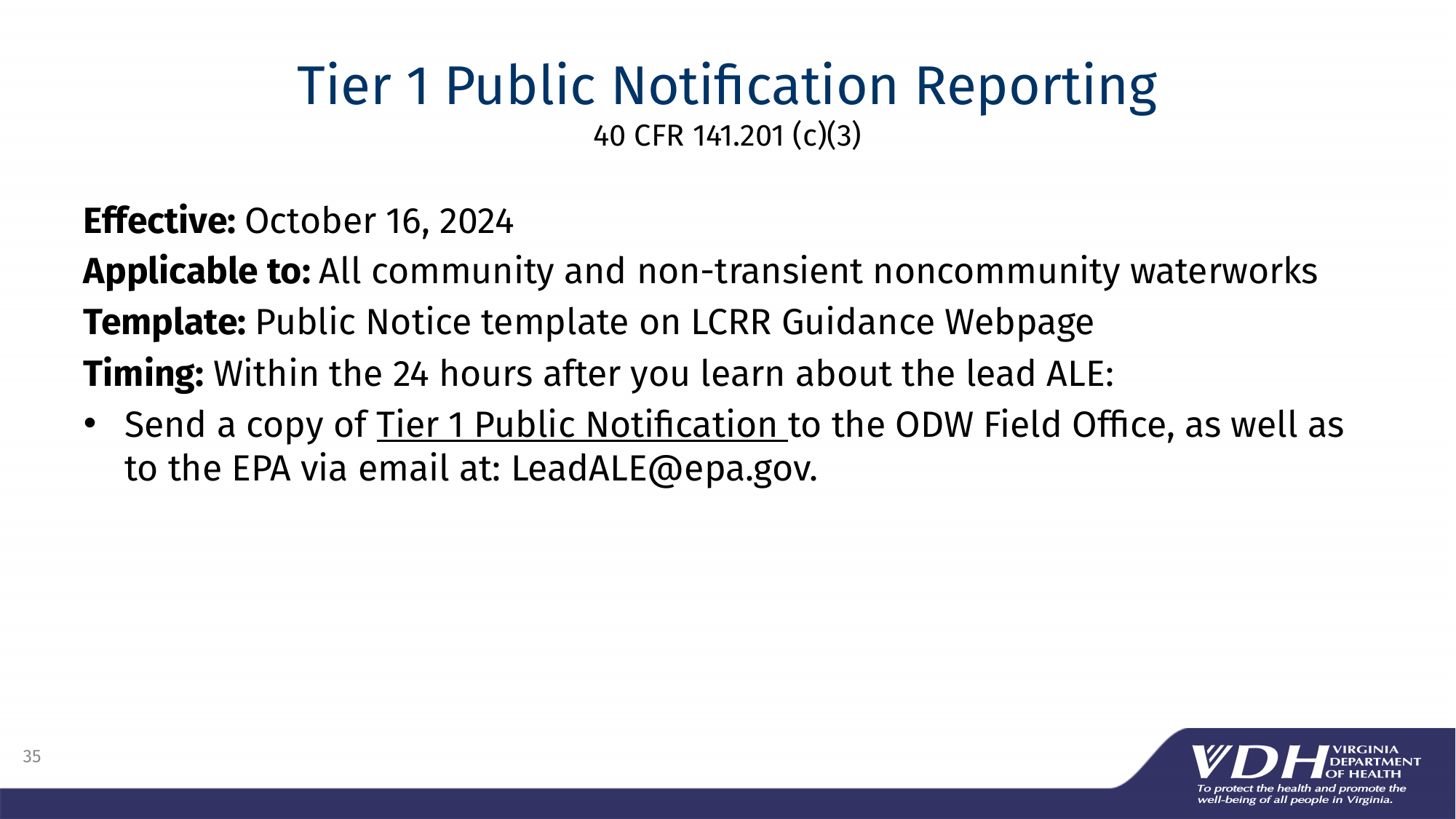

# Tier 1 Public Notification Reporting 40 CFR 141.201 (c)(3)
Effective: October 16, 2024
Applicable to: All community and non-transient noncommunity waterworks
Template: Public Notice template on LCRR Guidance Webpage
Timing: Within the 24 hours after you learn about the lead ALE:
Send a copy of Tier 1 Public Notification to the ODW Field Office, as well as to the EPA via email at: LeadALE@epa.gov.

35